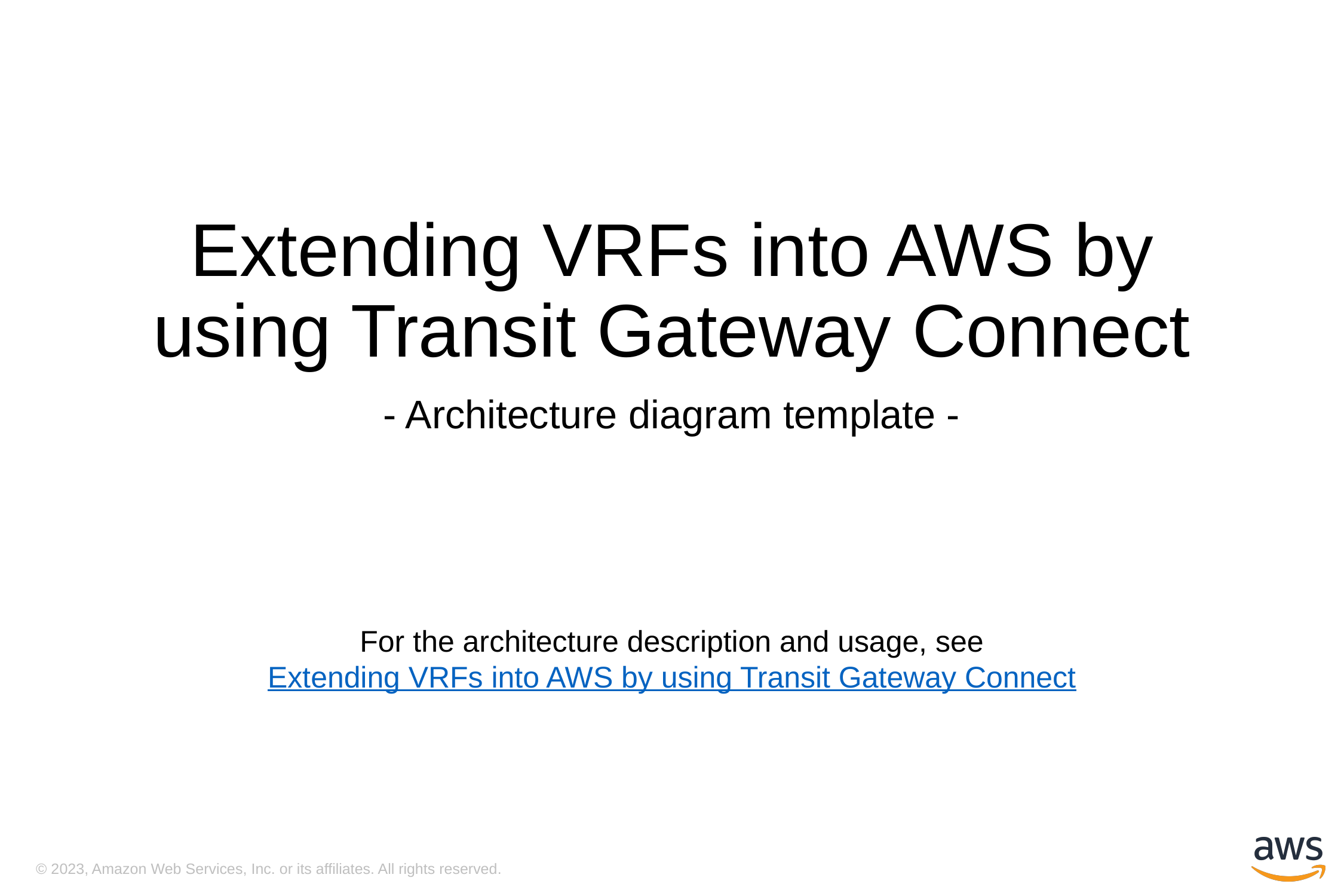

# Extending VRFs into AWS by using Transit Gateway Connect
- Architecture diagram template -
For the architecture description and usage, see
Extending VRFs into AWS by using Transit Gateway Connect
© 2023, Amazon Web Services, Inc. or its affiliates. All rights reserved.